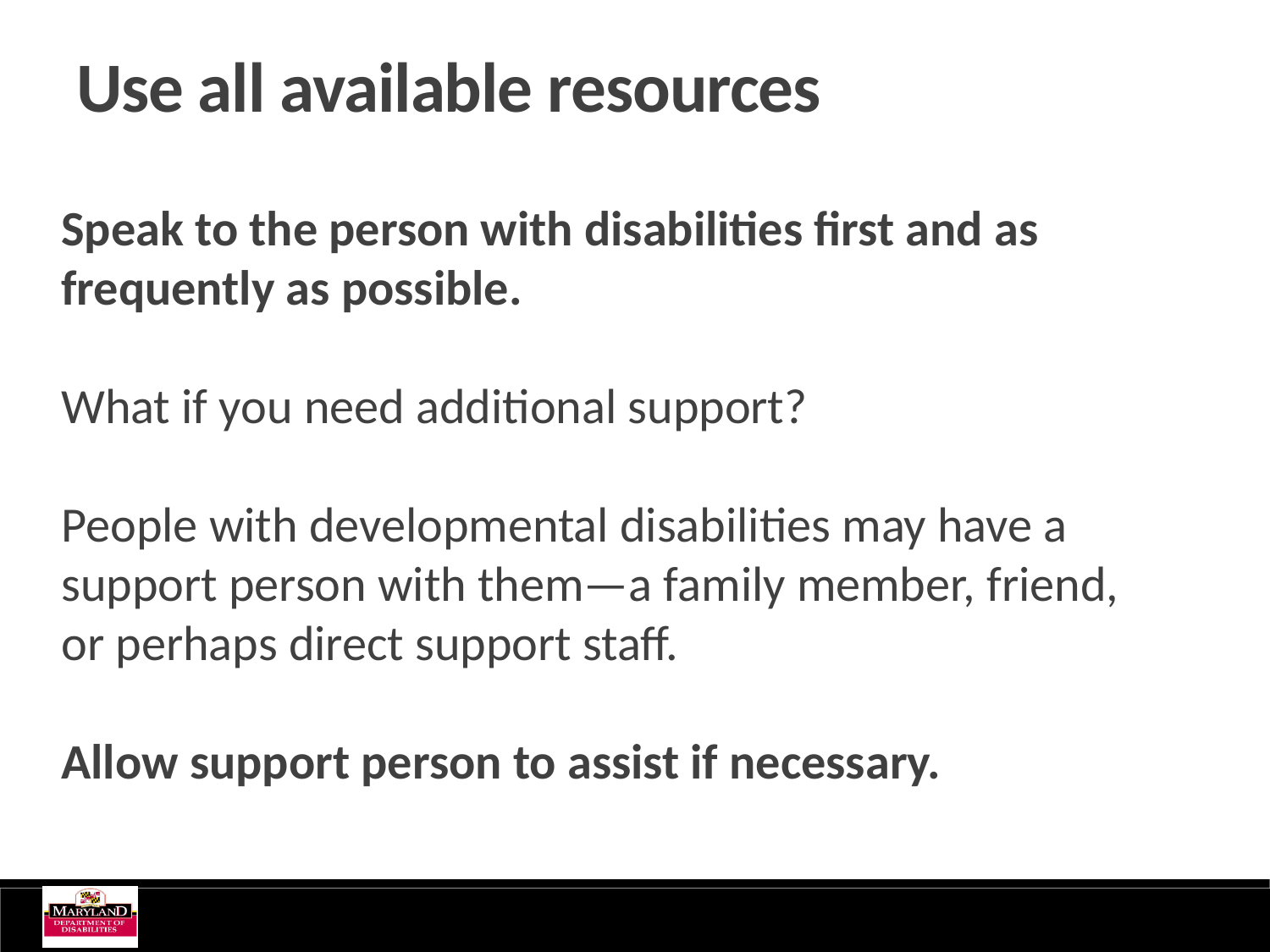

Use all available resources
Speak to the person with disabilities first and as frequently as possible.

What if you need additional support?

People with developmental disabilities may have a support person with them—a family member, friend, or perhaps direct support staff.

Allow support person to assist if necessary.